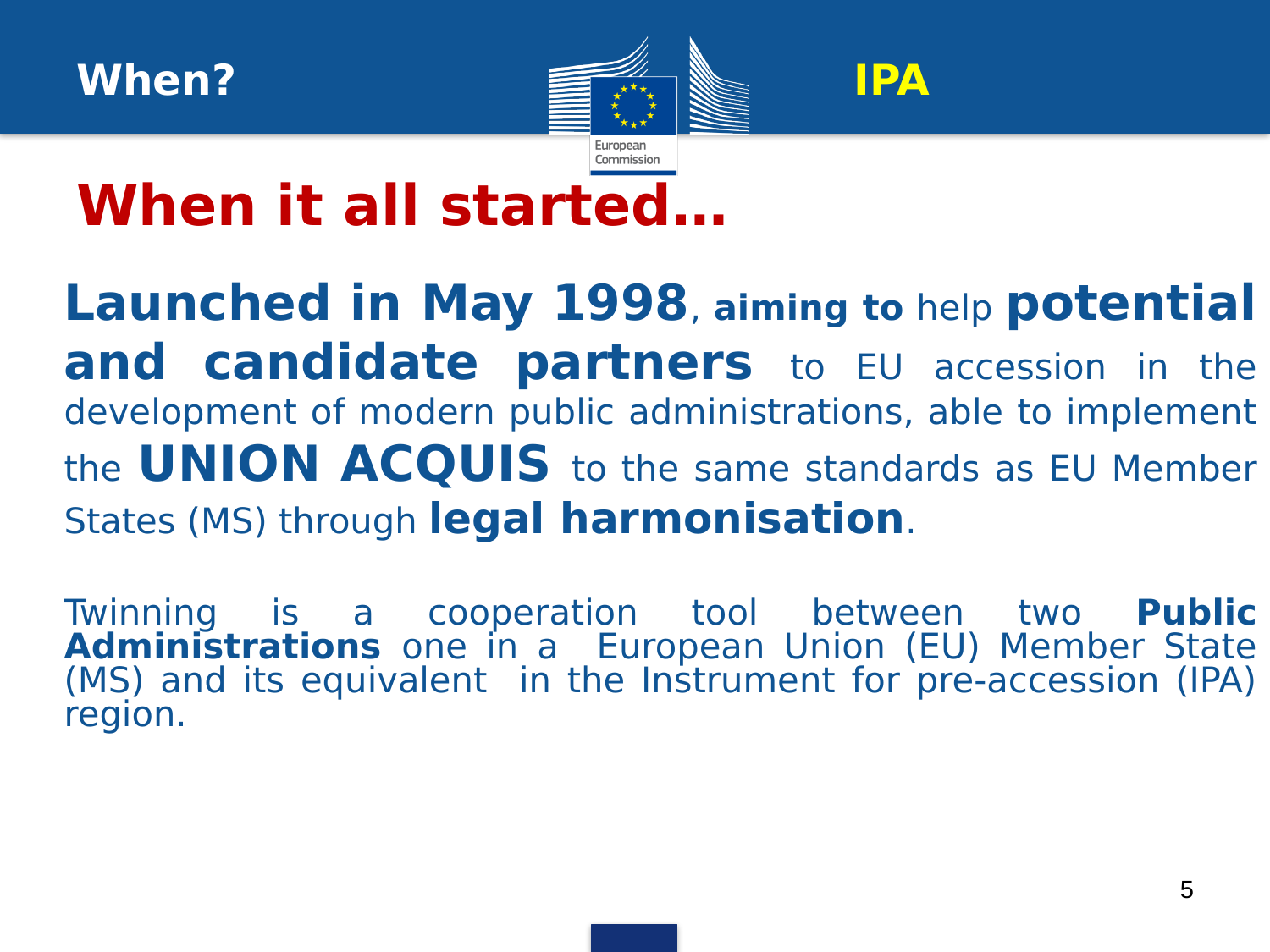

When?		                                IPA
# When it all started…
Launched in May 1998, aiming to help potential and candidate partners to EU accession in the development of modern public administrations, able to implement the UNION ACQUIS to the same standards as EU Member States (MS) through legal harmonisation.

Twinning is a cooperation tool between two Public Administrations one in a  European Union (EU) Member State (MS) and its equivalent  in the Instrument for pre-accession (IPA) region.

5